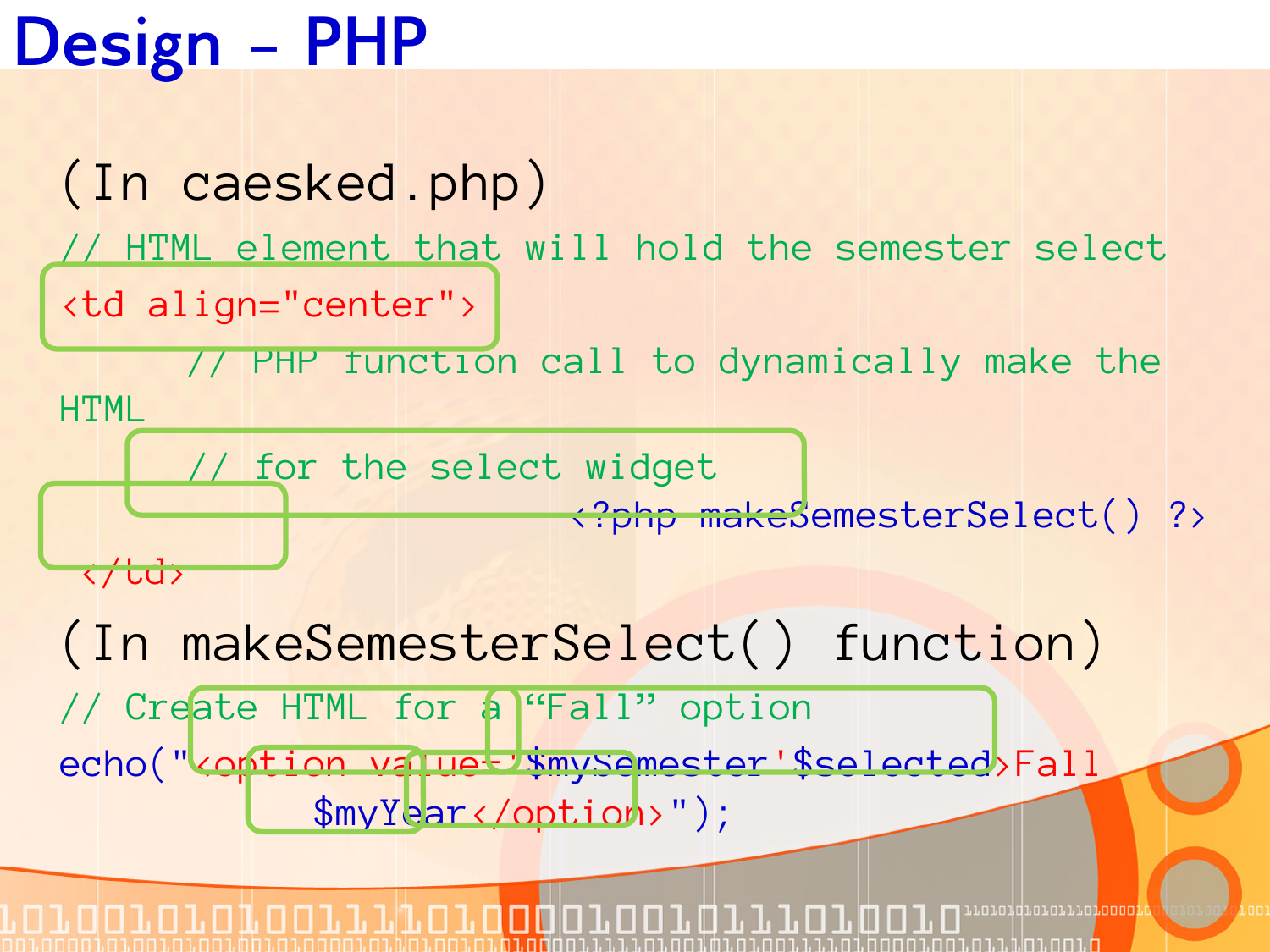

# Design – PHP
	(In caesked.php)
	// HTML element that will hold the semester select
	<td align="center">
		// PHP function call to dynamically make the HTML
		// for the select widget                                            	<?php makeSemesterSelect() ?>
   </td>
	(In makeSemesterSelect() function)
	// Create HTML for a “Fall” option
	echo("<option value='$mySemester'$selected>Fall 			$myYear</option>");